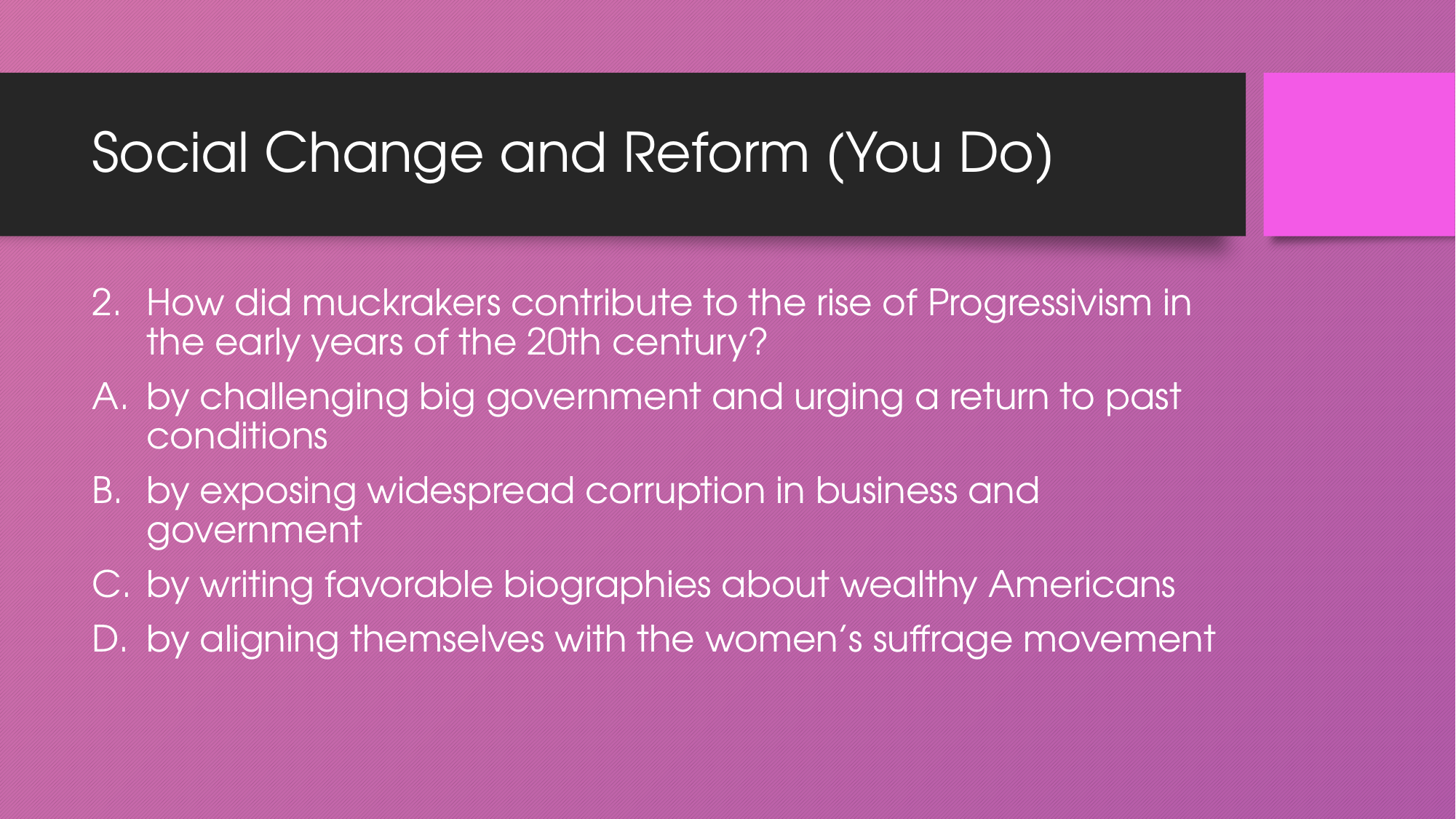

# Social Change and Reform (You Do)
How did muckrakers contribute to the rise of Progressivism in the early years of the 20th century?
by challenging big government and urging a return to past conditions
by exposing widespread corruption in business and government
by writing favorable biographies about wealthy Americans
by aligning themselves with the women’s suffrage movement